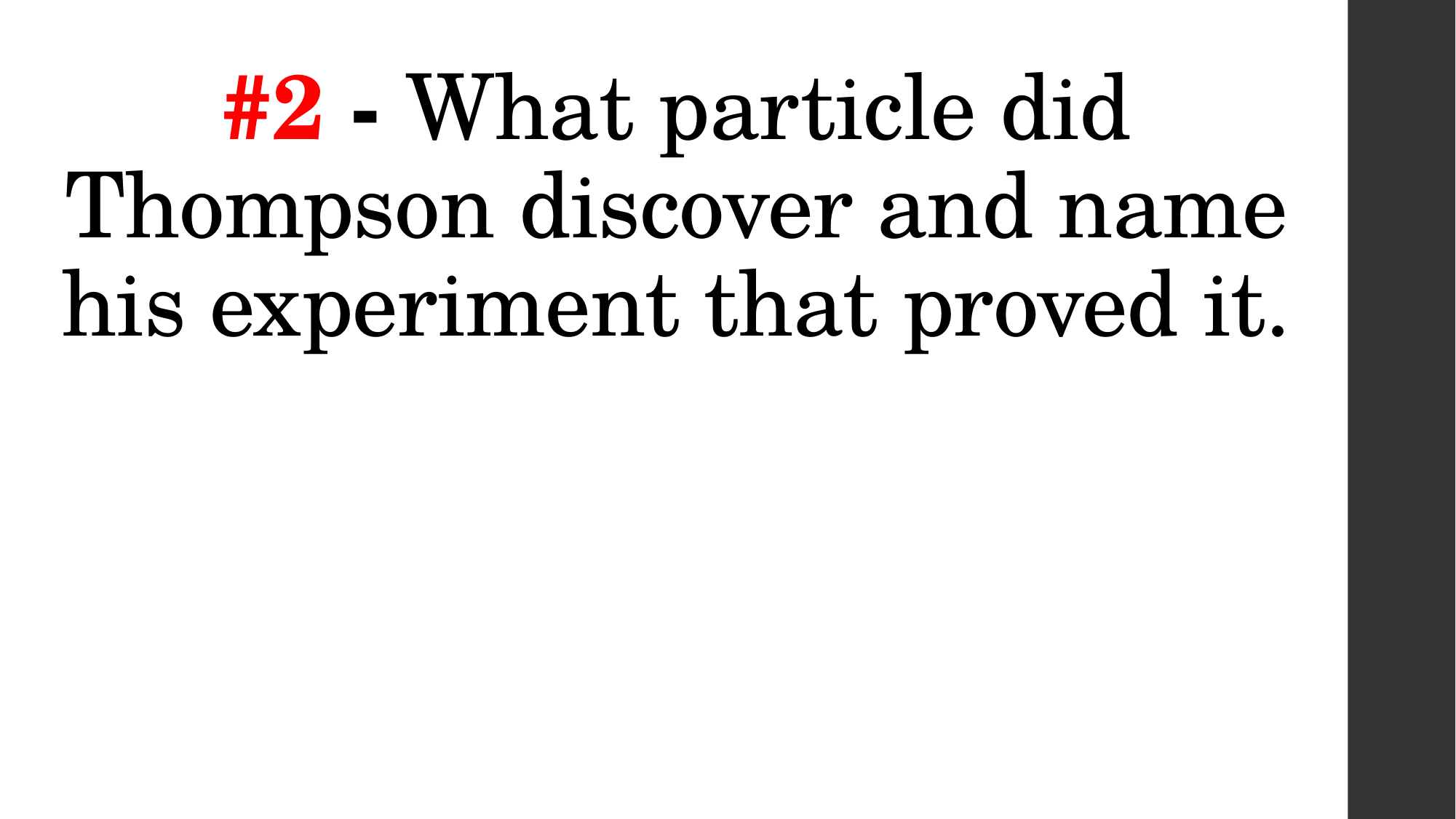

# #2 - What particle did Thompson discover and name his experiment that proved it.